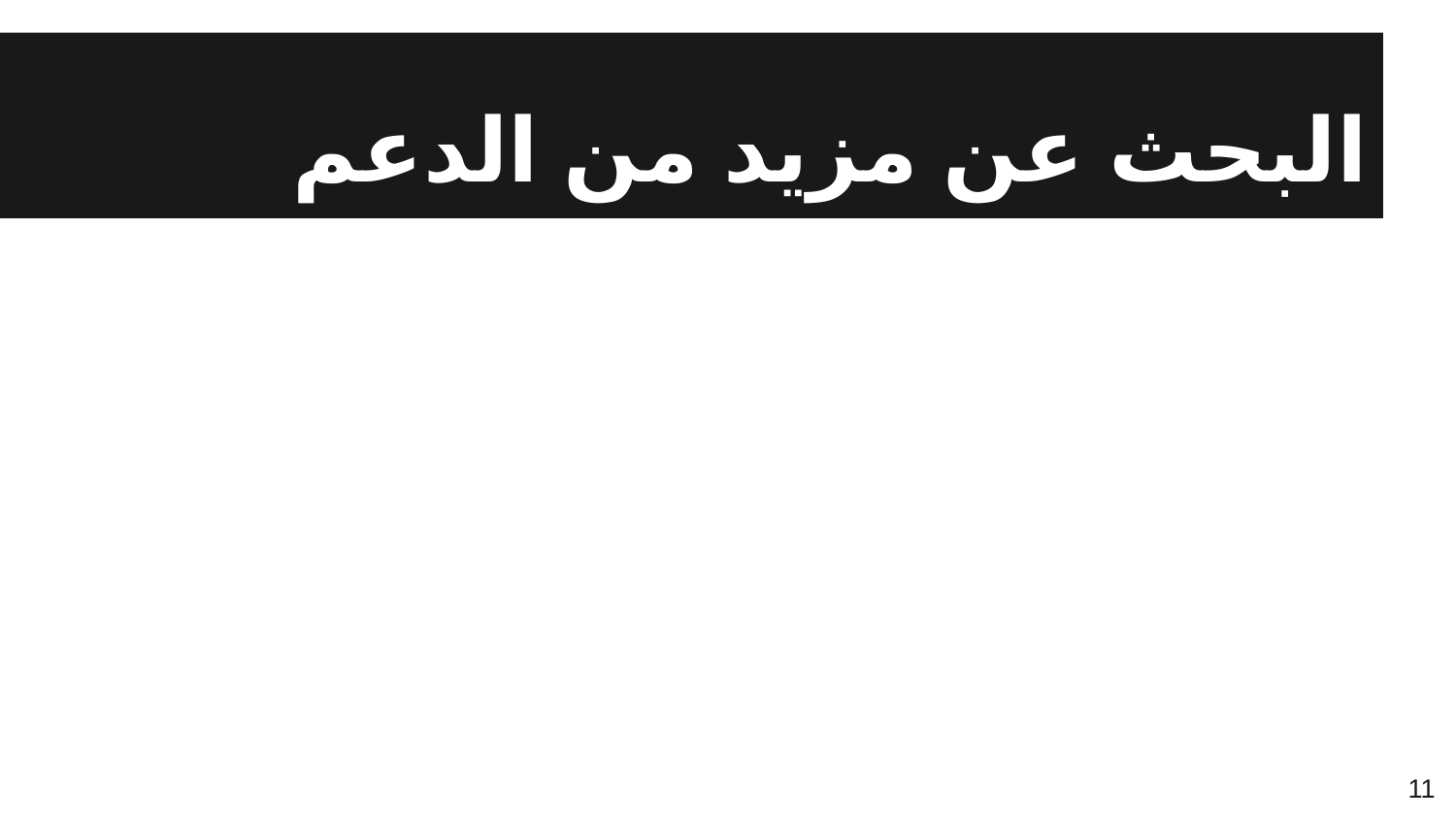

# البحث عن مزيد من الدعم

11